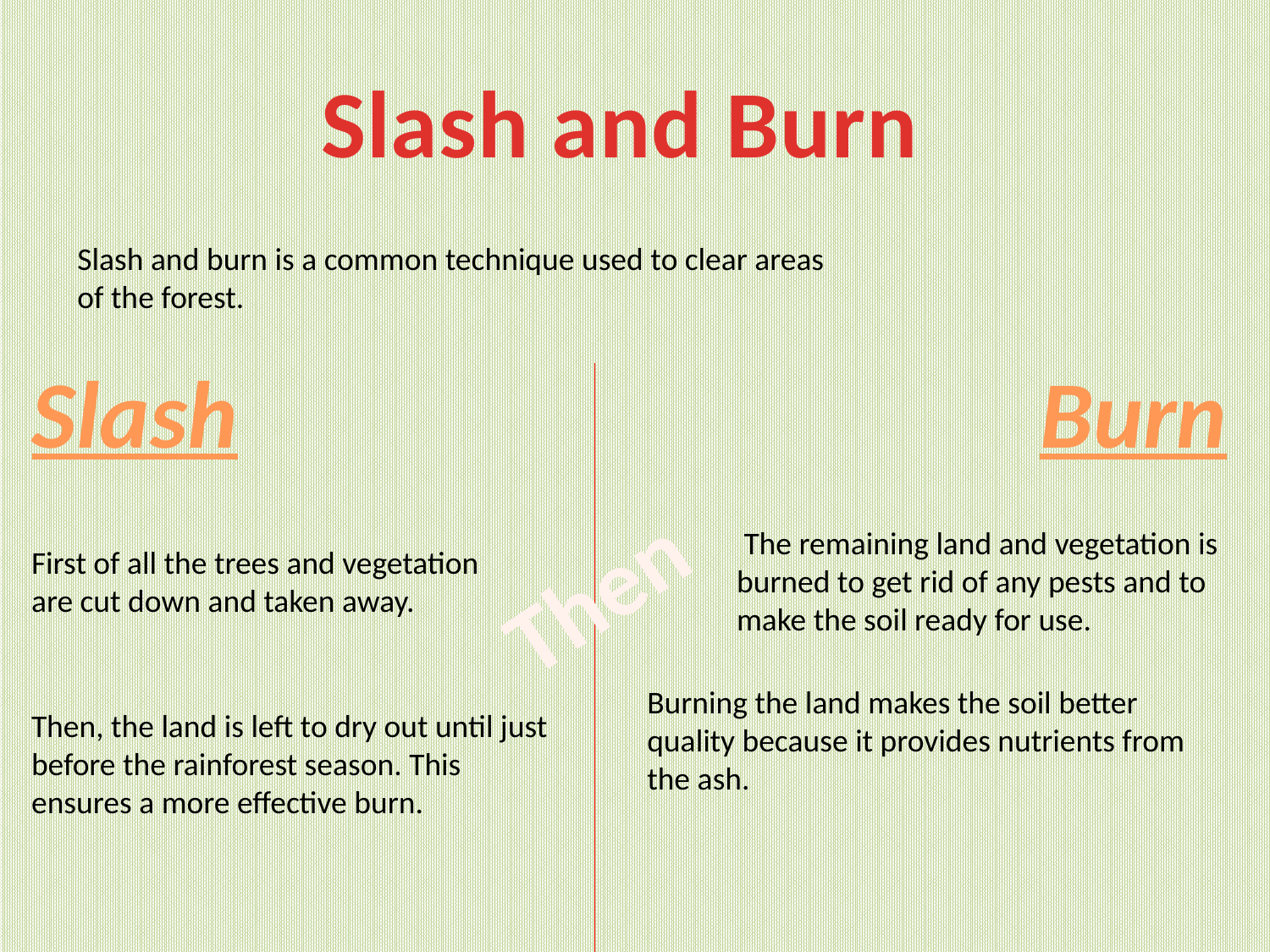

Slash and Burn
Slash and burn is a common technique used to clear areas of the forest.
Slash
Burn
 The remaining land and vegetation is burned to get rid of any pests and to make the soil ready for use.
Then
First of all the trees and vegetation are cut down and taken away.

Burning the land makes the soil better quality because it provides nutrients from the ash.
Then, the land is left to dry out until just before the rainforest season. This ensures a more effective burn.